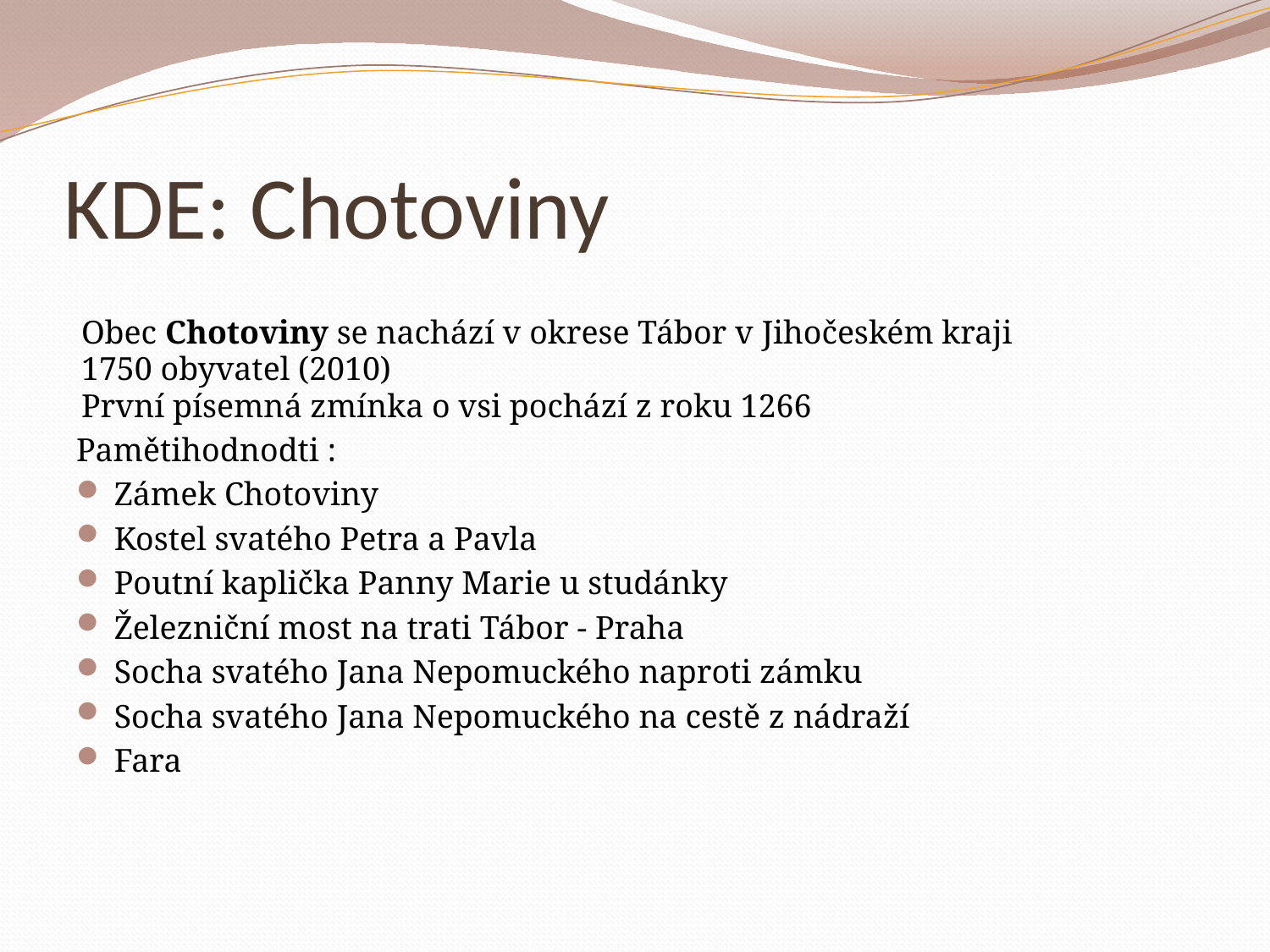

# KDE: Chotoviny

Obec Chotoviny se nachází v okrese Tábor v Jihočeském kraji
1750 obyvatel (2010)
První písemná zmínka o vsi pochází z roku 1266
Pamětihodnodti :
Zámek Chotoviny
Kostel svatého Petra a Pavla
Poutní kaplička Panny Marie u studánky
Železniční most na trati Tábor - Praha
Socha svatého Jana Nepomuckého naproti zámku
Socha svatého Jana Nepomuckého na cestě z nádraží
Fara